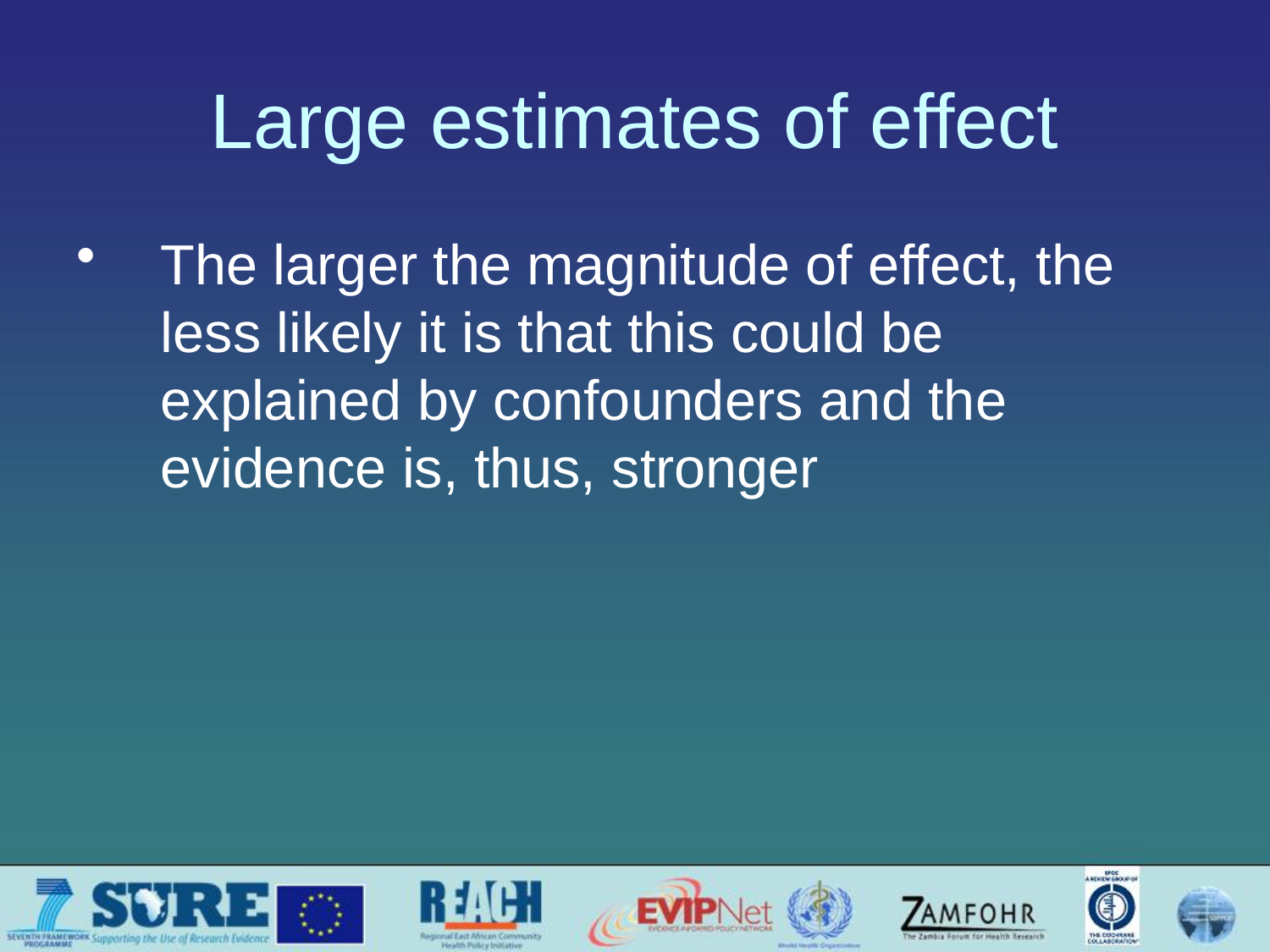

# Large estimates of effect
The larger the magnitude of effect, the less likely it is that this could be explained by confounders and the evidence is, thus, stronger